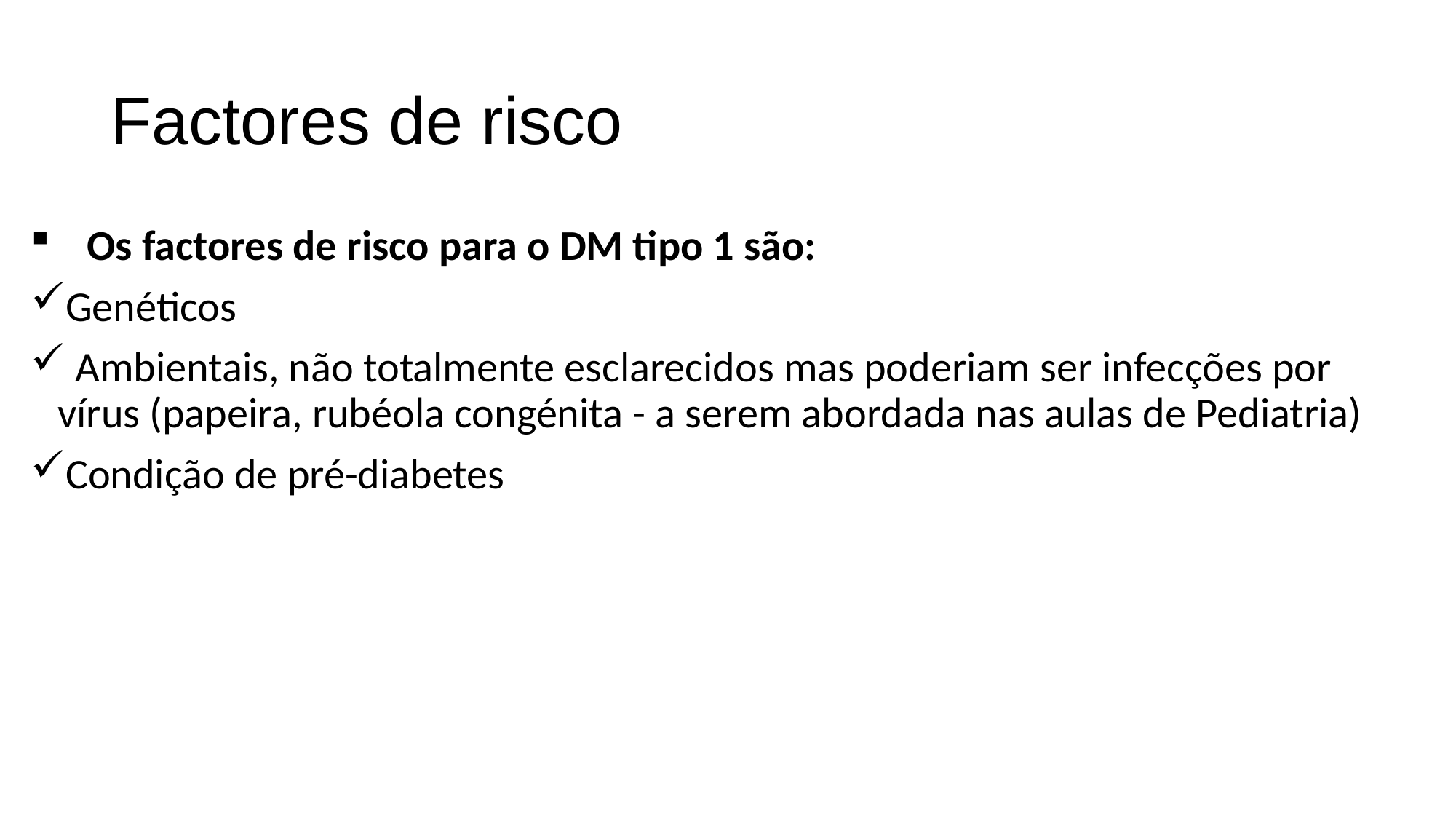

# Factores de risco
   Os factores de risco para o DM tipo 1 são:
Genéticos
 Ambientais, não totalmente esclarecidos mas poderiam ser infecções por vírus (papeira, rubéola congénita - a serem abordada nas aulas de Pediatria)
Condição de pré-diabetes